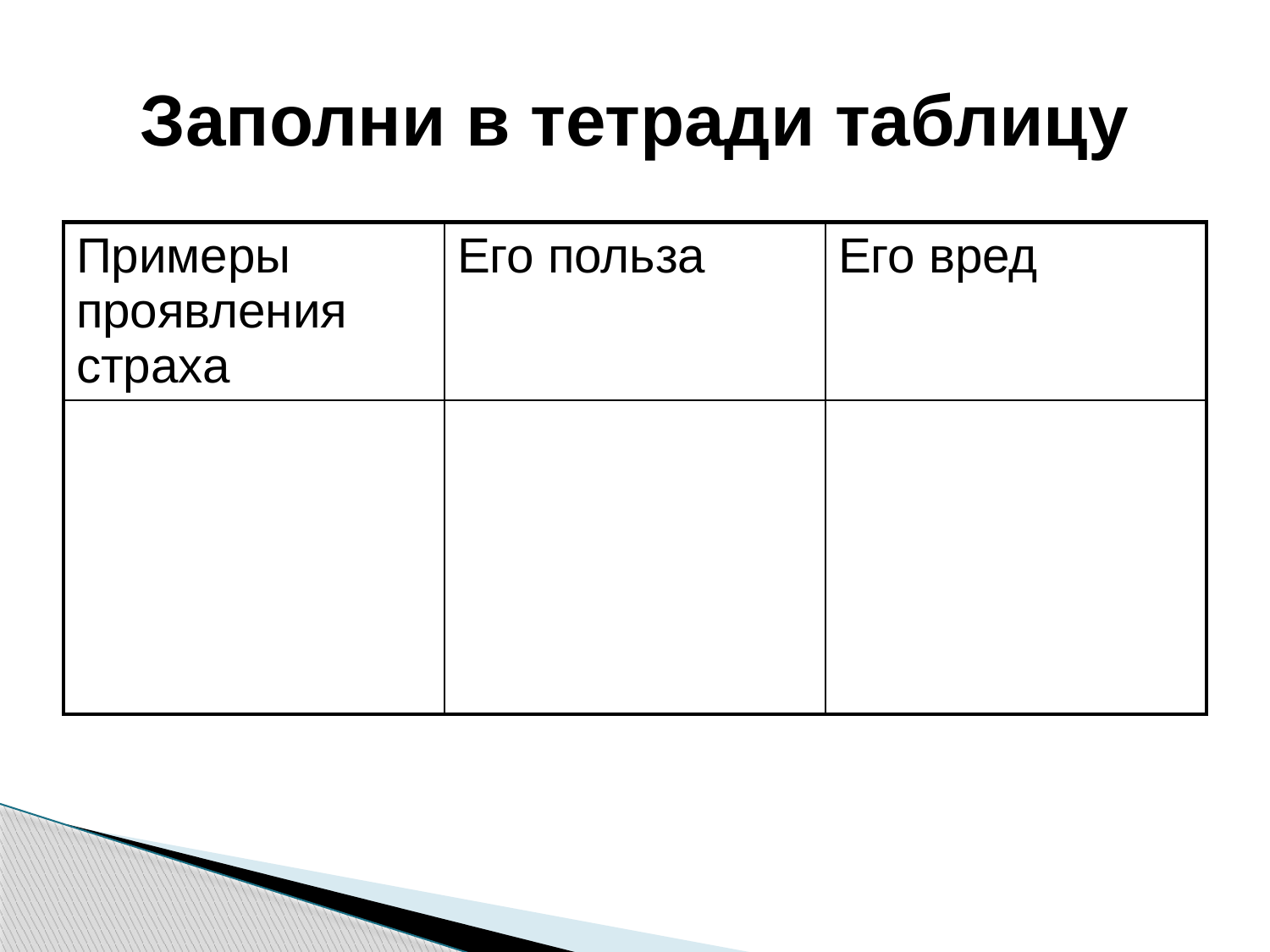

# Заполни в тетради таблицу
| Примеры проявления страха | Его польза | Его вред |
| --- | --- | --- |
|  |  |  |